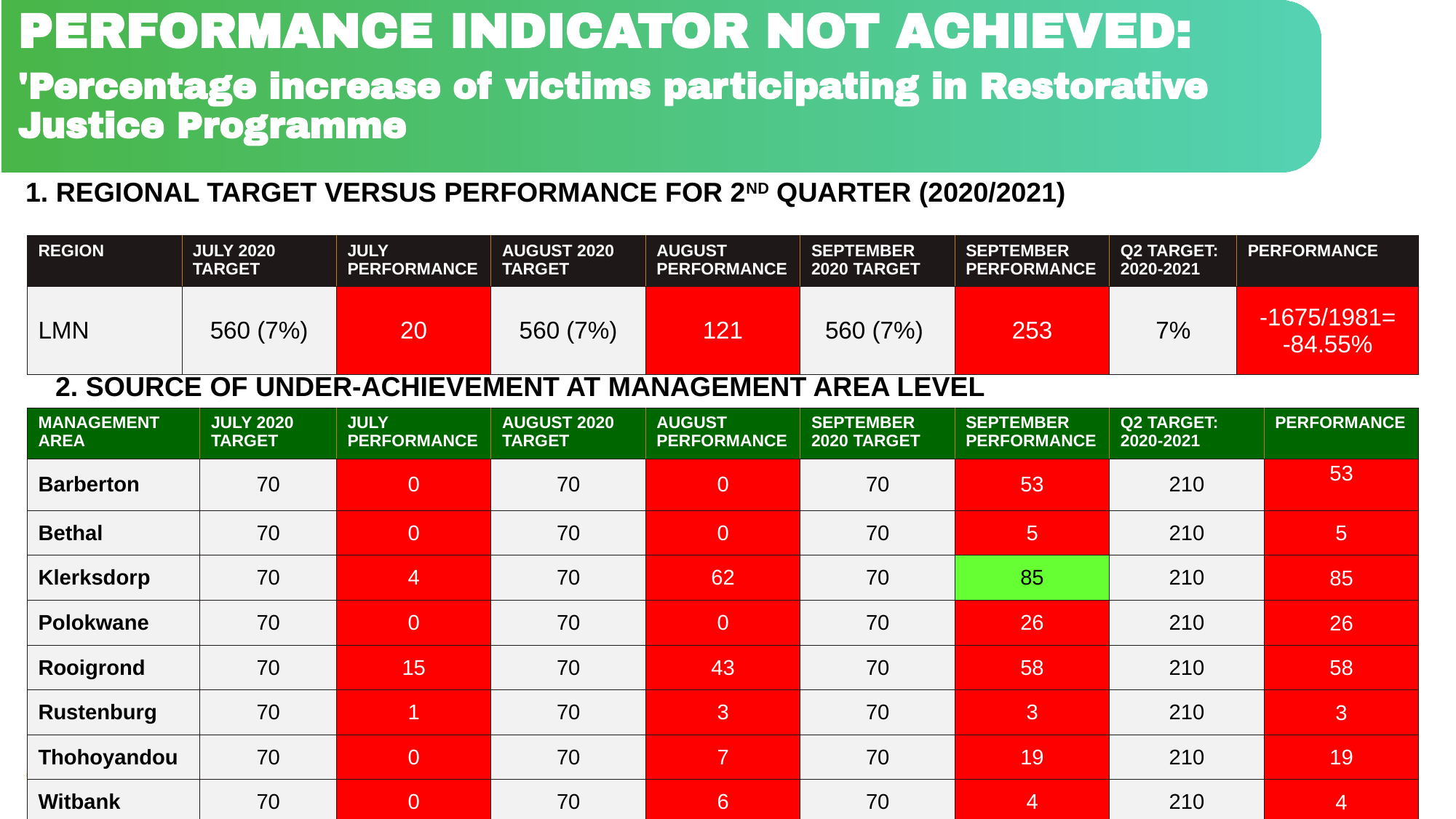

PERFORMANCE INDICATOR NOT ACHIEVED:
'Percentage increase of victims participating in Restorative Justice Programme

1. REGIONAL TARGET VERSUS PERFORMANCE FOR 2ND QUARTER (2020/2021)
| REGION | JULY 2020 TARGET | JULY PERFORMANCE | AUGUST 2020 TARGET | AUGUST PERFORMANCE | SEPTEMBER 2020 TARGET | SEPTEMBER PERFORMANCE | Q2 TARGET: 2020-2021 | PERFORMANCE |
| --- | --- | --- | --- | --- | --- | --- | --- | --- |
| LMN | 560 (7%) | 20 | 560 (7%) | 121 | 560 (7%) | 253 | 7% | -1675/1981= -84.55% |
     2. SOURCE OF UNDER-ACHIEVEMENT AT MANAGEMENT AREA LEVEL
| MANAGEMENT AREA | JULY 2020 TARGET | JULY PERFORMANCE | AUGUST 2020 TARGET | AUGUST PERFORMANCE | SEPTEMBER 2020 TARGET | SEPTEMBER PERFORMANCE | Q2 TARGET: 2020-2021 | PERFORMANCE |
| --- | --- | --- | --- | --- | --- | --- | --- | --- |
| Barberton | 70 | 0 | 70 | 0 | 70 | 53 | 210 | 53 |
| Bethal | 70 | 0 | 70 | 0 | 70 | 5 | 210 | 5 |
| Klerksdorp | 70 | 4 | 70 | 62 | 70 | 85 | 210 | 85 |
| Polokwane | 70 | 0 | 70 | 0 | 70 | 26 | 210 | 26 |
| Rooigrond | 70 | 15 | 70 | 43 | 70 | 58 | 210 | 58 |
| Rustenburg | 70 | 1 | 70 | 3 | 70 | 3 | 210 | 3 |
| Thohoyandou | 70 | 0 | 70 | 7 | 70 | 19 | 210 | 19 |
| Witbank | 70 | 0 | 70 | 6 | 70 | 4 | 210 | 4 |